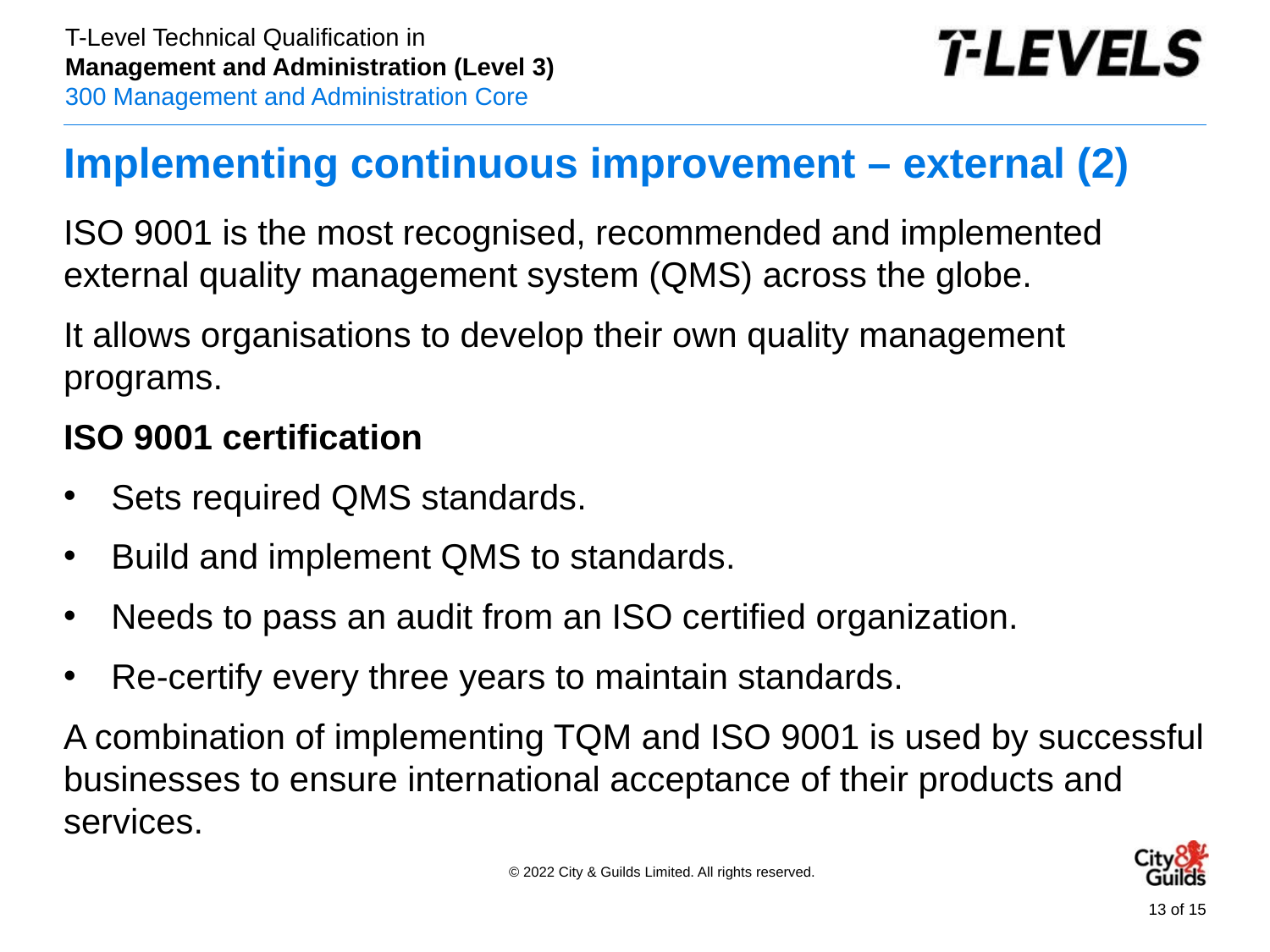

# Implementing continuous improvement – external (2)
ISO 9001 is the most recognised, recommended and implemented external quality management system (QMS) across the globe.
It allows organisations to develop their own quality management programs.
ISO 9001 certification
Sets required QMS standards.
Build and implement QMS to standards.
Needs to pass an audit from an ISO certified organization.
Re-certify every three years to maintain standards.
A combination of implementing TQM and ISO 9001 is used by successful businesses to ensure international acceptance of their products and services.